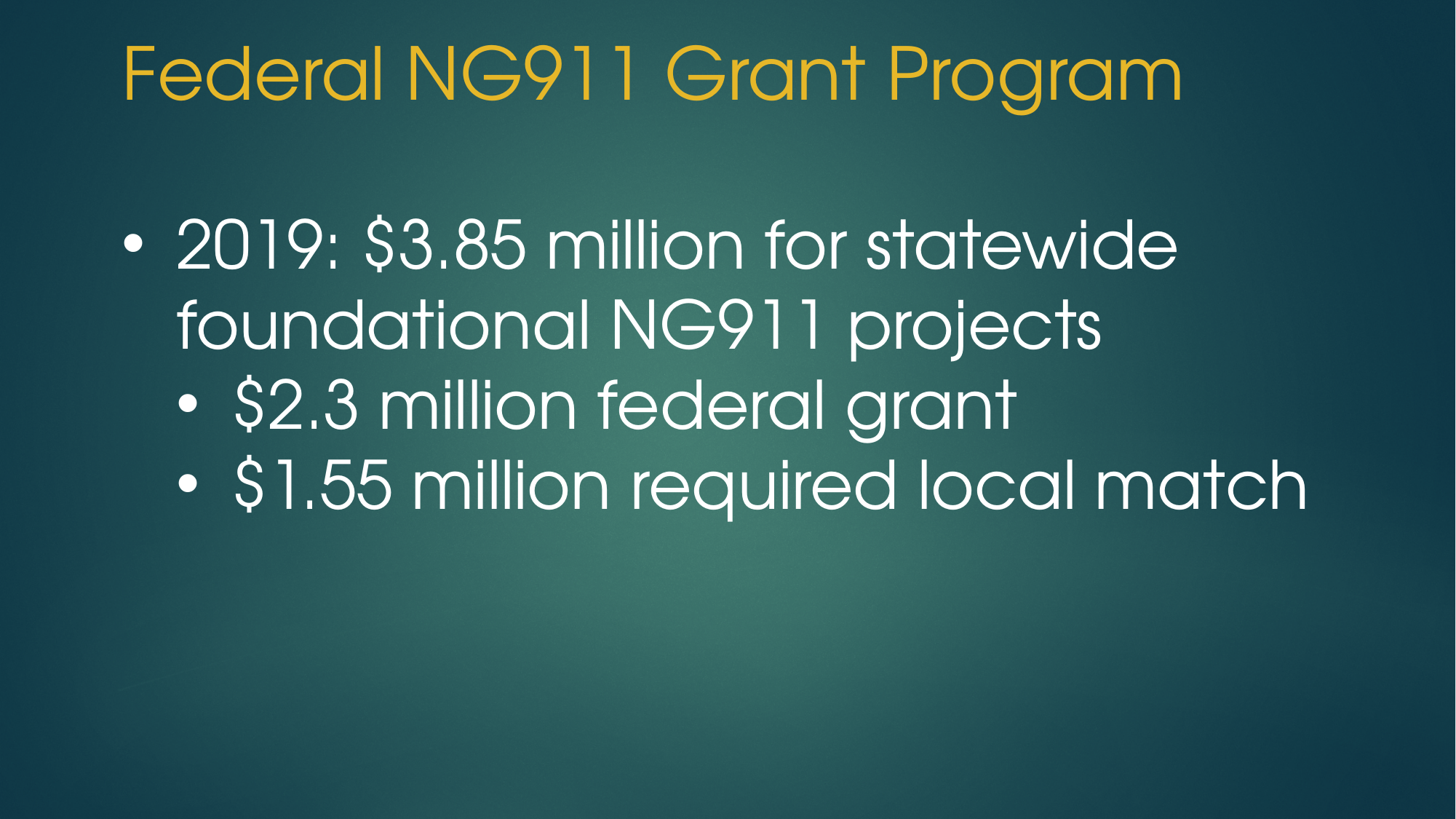

Federal NG911 Grant Program

2019: $3.85 million for statewide foundational NG911 projects
$2.3 million federal grant
$1.55 million required local match